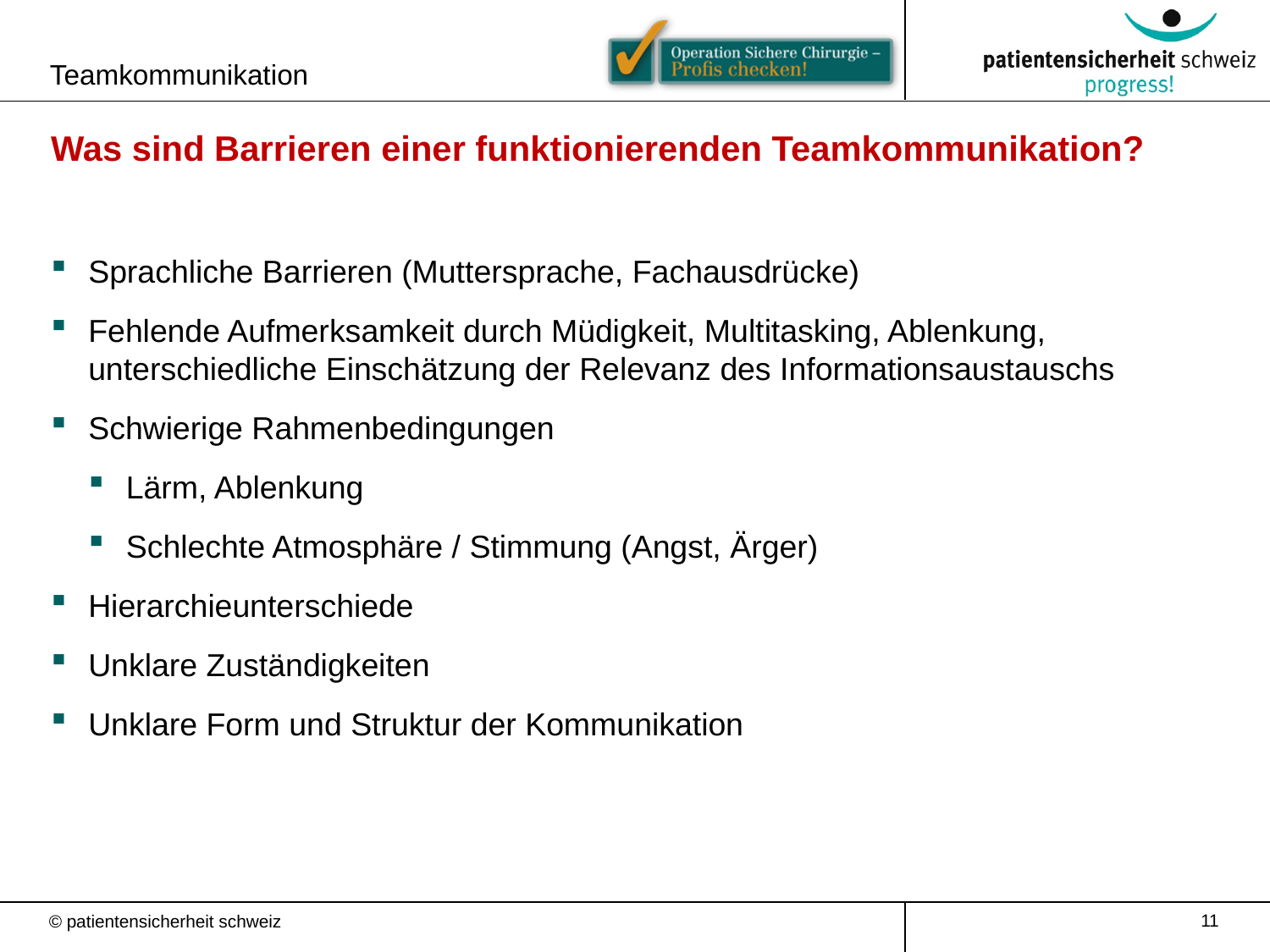

Teamkommunikation
Was sind Barrieren einer funktionierenden Teamkommunikation?

Sprachliche Barrieren (Muttersprache, Fachausdrücke)
Fehlende Aufmerksamkeit durch Müdigkeit, Multitasking, Ablenkung, unterschiedliche Einschätzung der Relevanz des Informationsaustauschs
Schwierige Rahmenbedingungen
Lärm, Ablenkung
Schlechte Atmosphäre / Stimmung (Angst, Ärger)
Hierarchieunterschiede
Unklare Zuständigkeiten
Unklare Form und Struktur der Kommunikation

11
© patientensicherheit schweiz